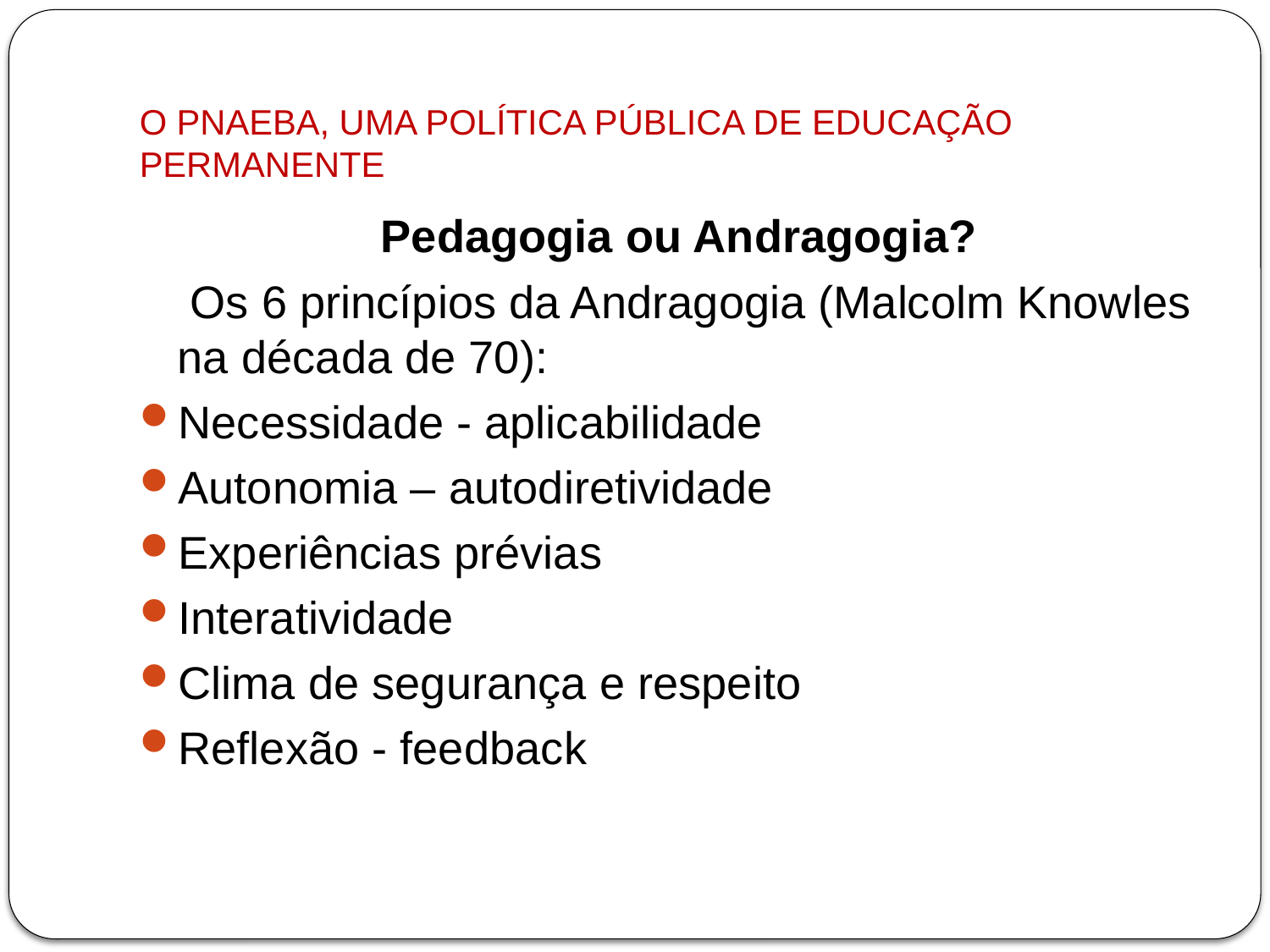

# O PNAEBA, UMA POLÍTICA PÚBLICA DE EDUCAÇÃO PERMANENTE
                   Pedagogia ou Andragogia?
    Os 6 princípios da Andragogia (Malcolm Knowles na década de 70):
Necessidade - aplicabilidade
Autonomia – autodiretividade
Experiências prévias
Interatividade
Clima de segurança e respeito
Reflexão - feedback